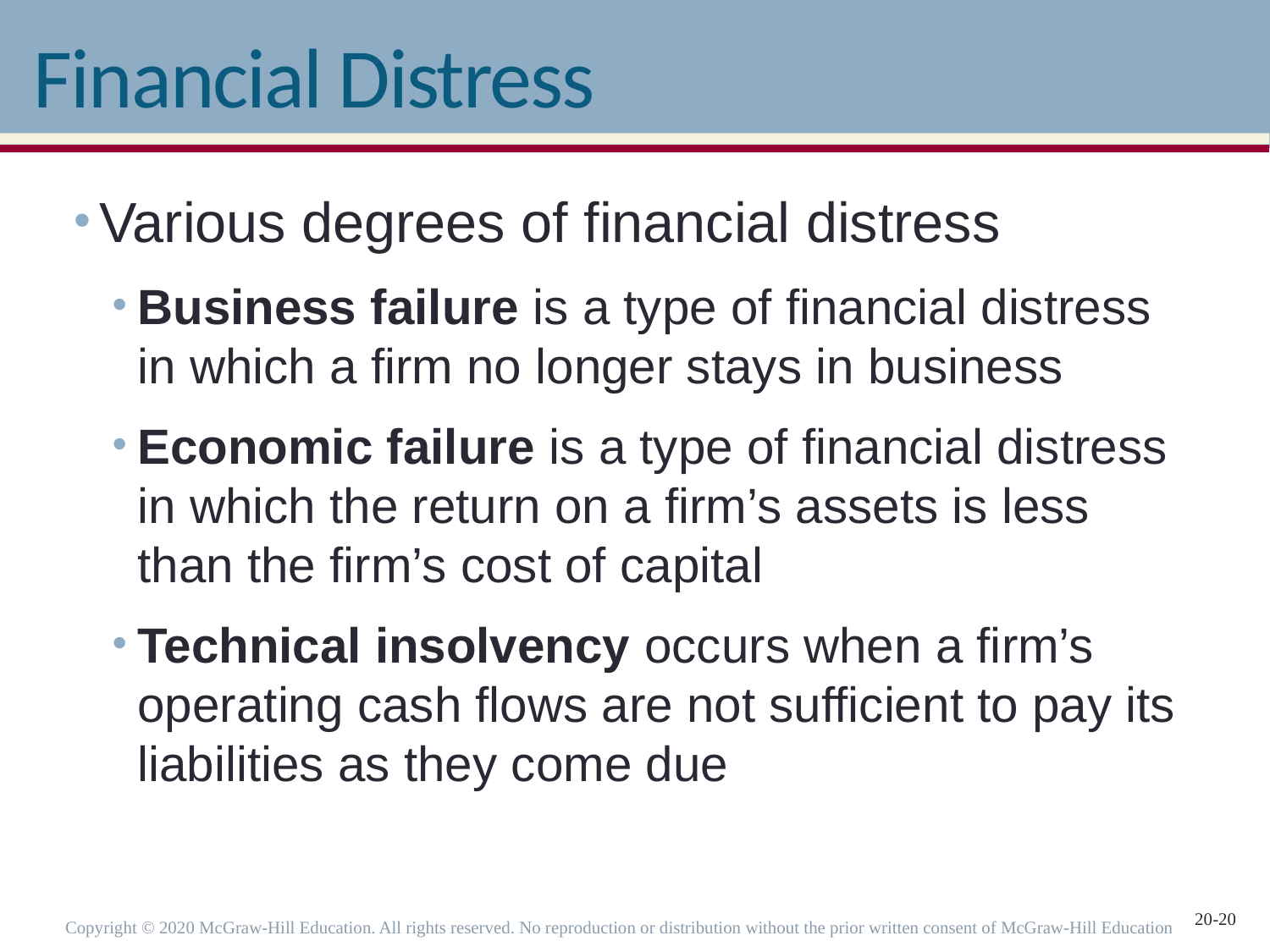

# Financial Distress
Various degrees of financial distress
Business failure is a type of financial distress in which a firm no longer stays in business
Economic failure is a type of financial distress in which the return on a firm’s assets is less than the firm’s cost of capital
Technical insolvency occurs when a firm’s operating cash flows are not sufficient to pay its liabilities as they come due
Copyright © 2020 McGraw-Hill Education. All rights reserved. No reproduction or distribution without the prior written consent of McGraw-Hill Education